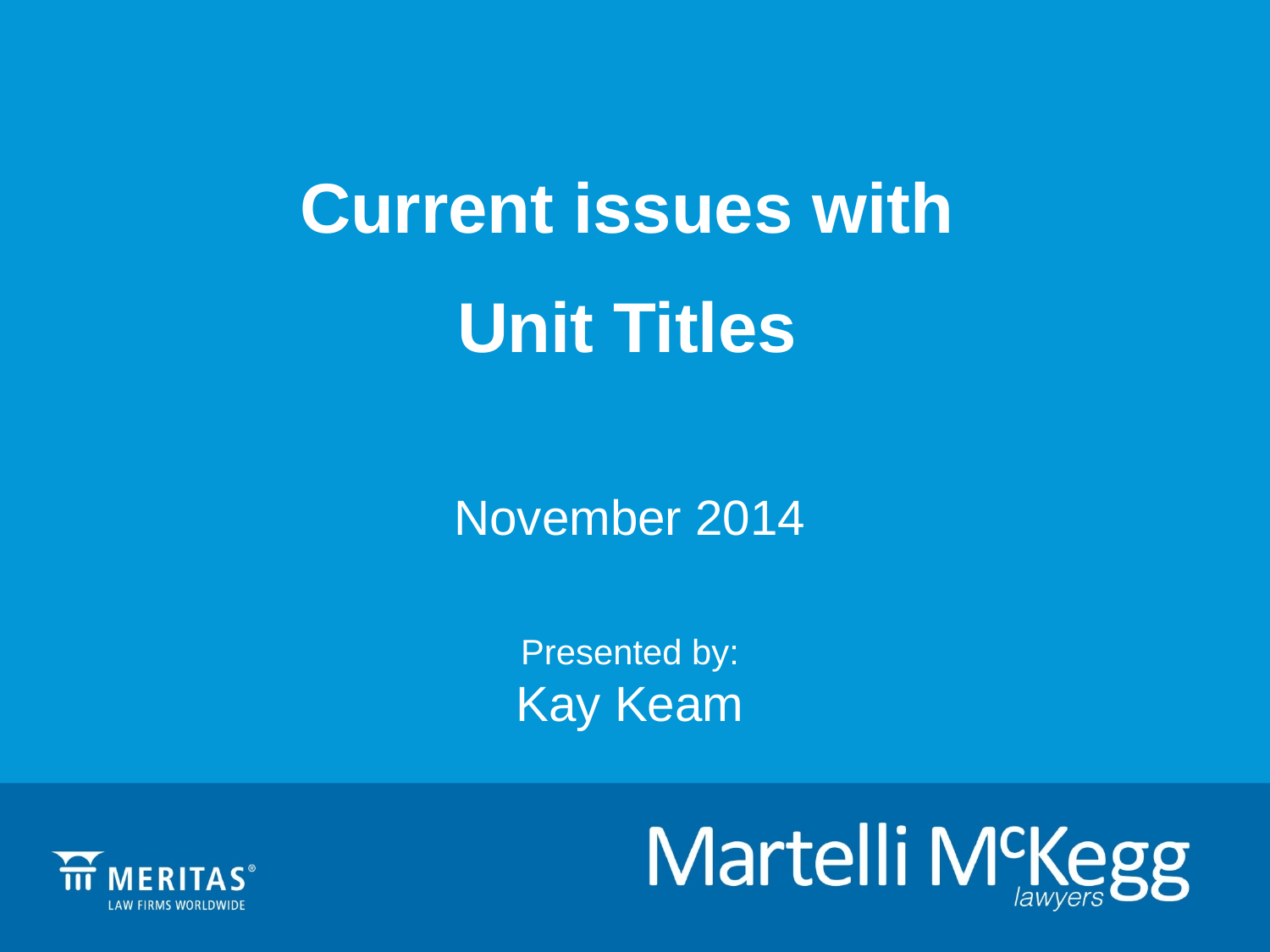

Current issues with
Unit Titles

November 2014

Presented by:
Kay Keam